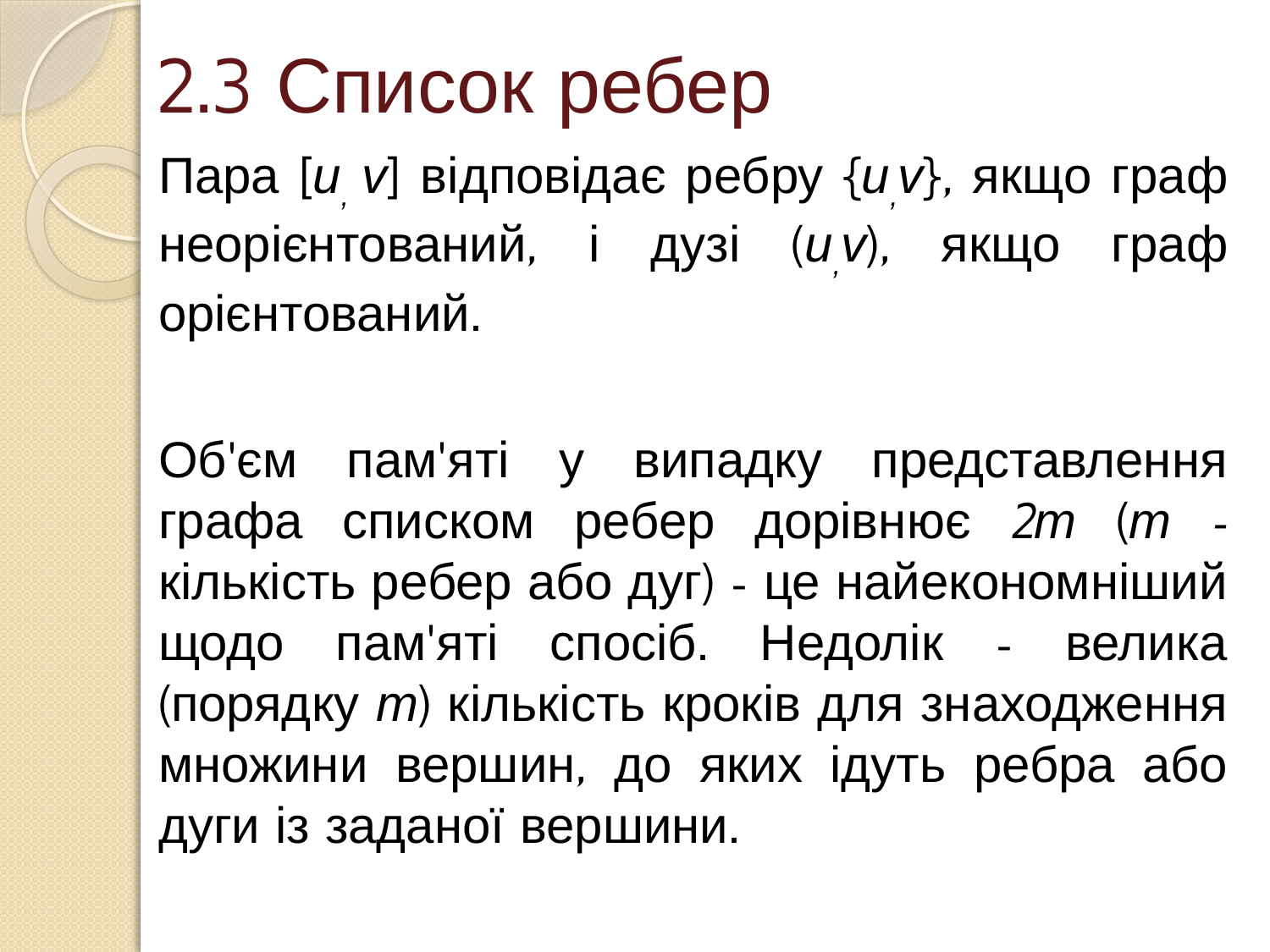

# 2.3 Список ребер
Пара [u, v] відповідає ребру {u,v}, якщо граф неорієнтований, і дузі (u,v), якщо граф орієнтований.

Об'єм пам'яті у випадку представлення графа списком ребер дорівнює 2т (т - кількість ребер або дуг) - це найекономніший щодо пам'яті спосіб. Недолік - велика (порядку т) кількість кроків для знаходження множини вершин, до яких ідуть ребра або дуги із заданої вершини.